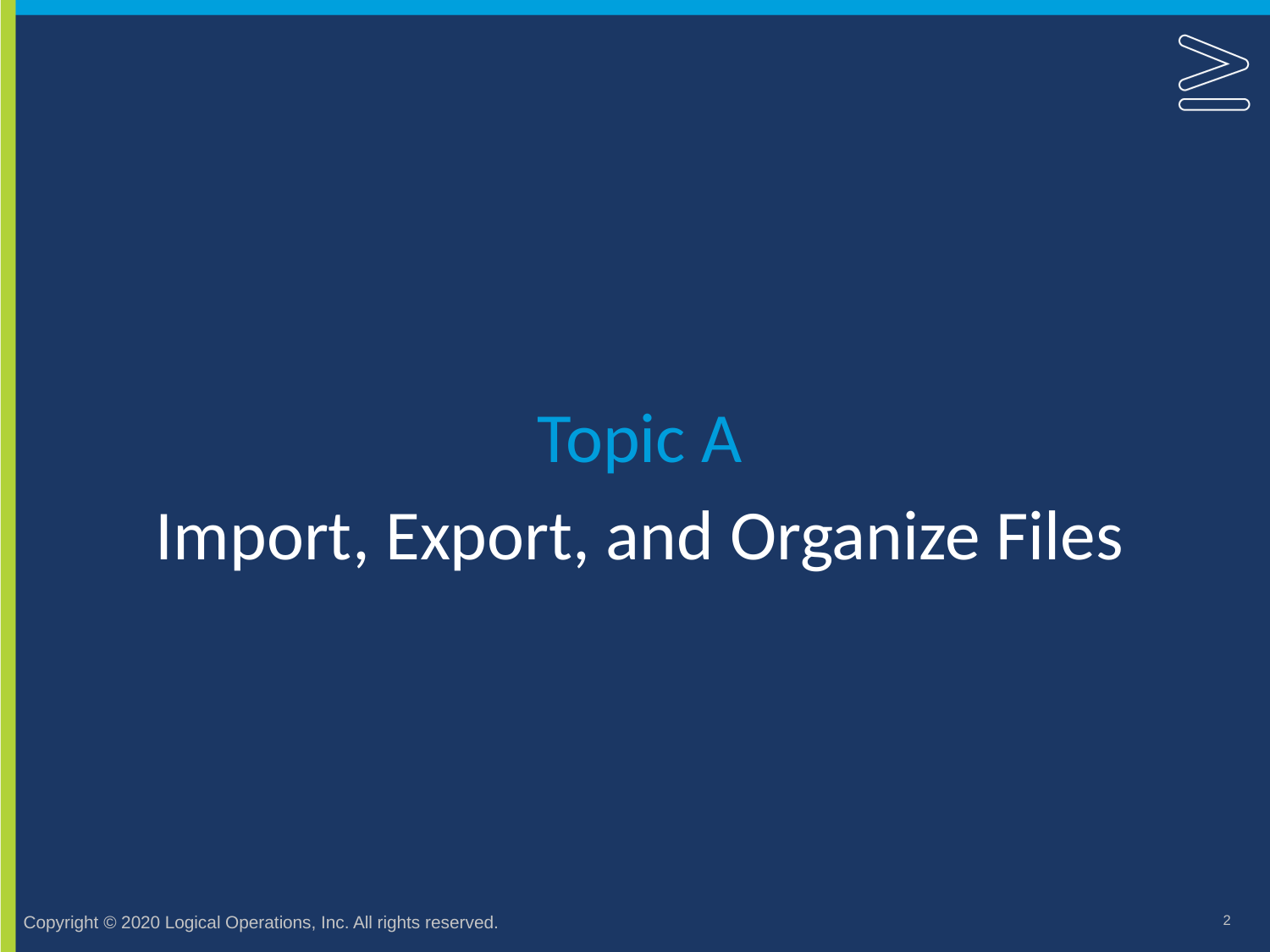

Topic A
# Import, Export, and Organize Files
2